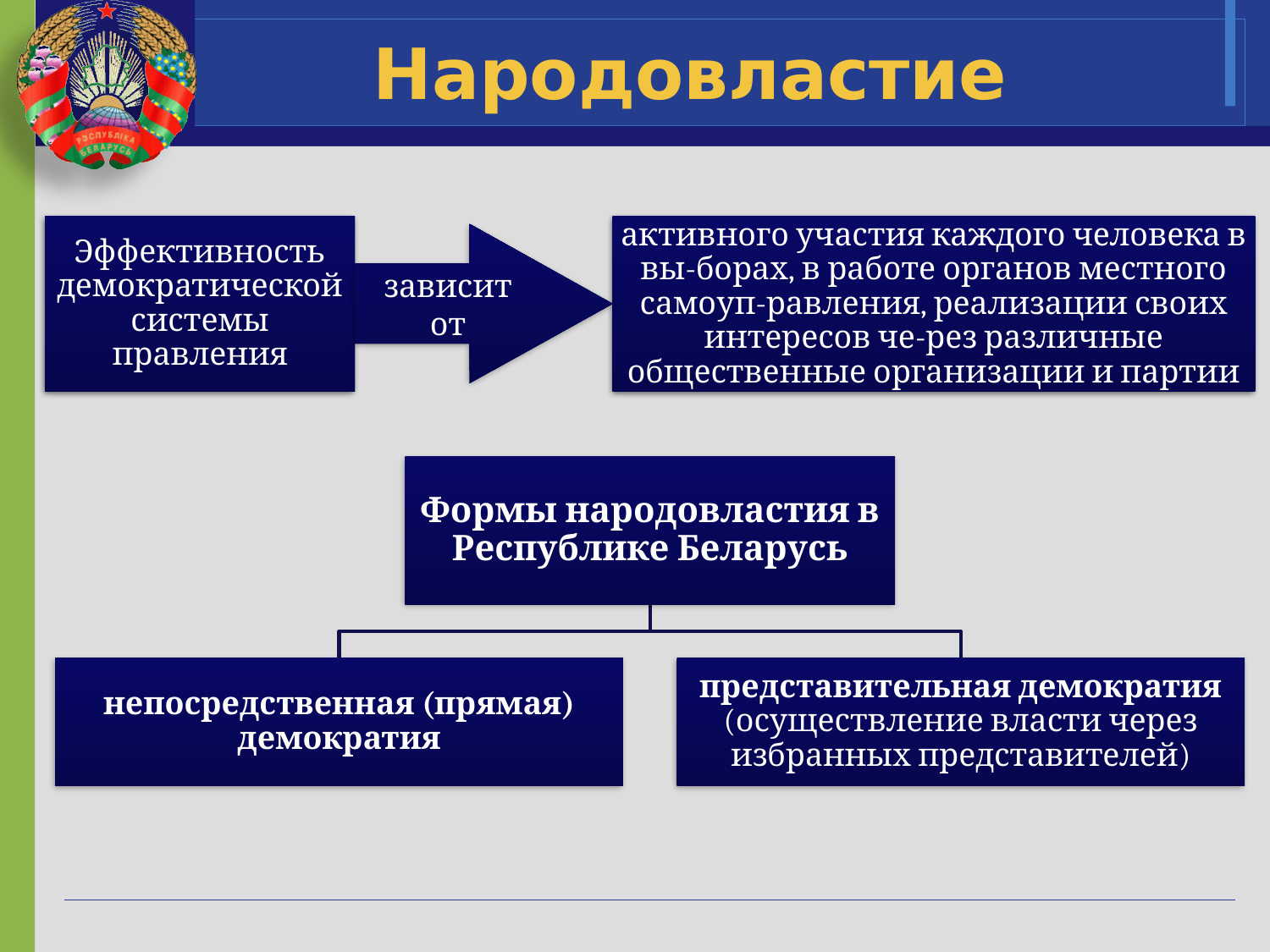

# Народовластие

Эффективность демократической системы правления

активного участия каждого человека в вы-борах, в работе органов местного самоуп-равления, реализации своих интересов че-рез различные общественные организации и партии
зависит от
Формы народовластия в Республике Беларусь
непосредственная (прямая) демократия
представительная демократия (осуществление власти через избранных представителей)